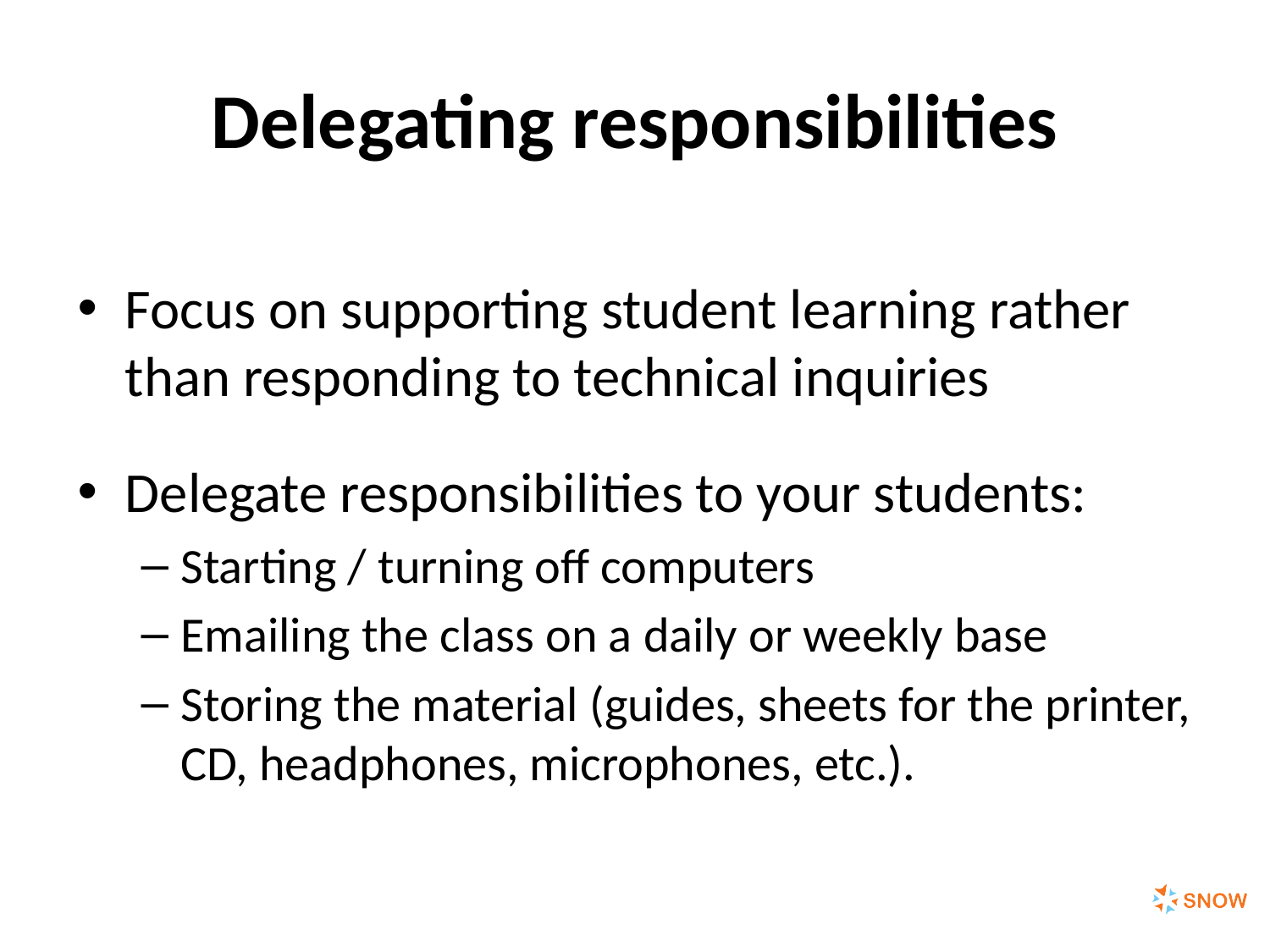

# Delegating responsibilities
Focus on supporting student learning rather than responding to technical inquiries

Delegate responsibilities to your students:
Starting / turning off computers
Emailing the class on a daily or weekly base
Storing the material (guides, sheets for the printer, CD, headphones, microphones, etc.).